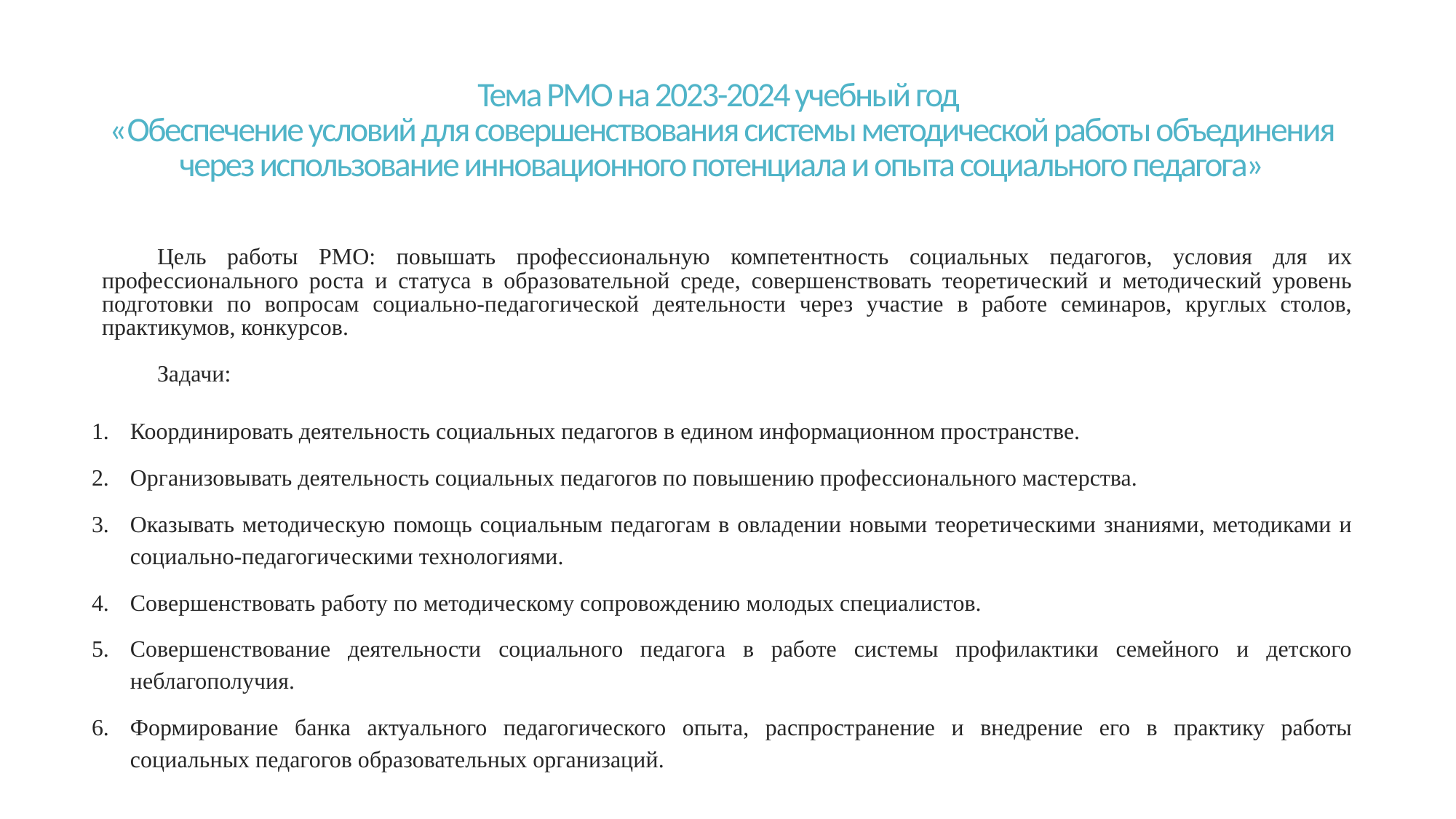

# Тема РМО на 2023-2024 учебный год «Обеспечение условий для совершенствования системы методической работы объединения через использование инновационного потенциала и опыта социального педагога»
Цель работы РМО: повышать профессиональную компетентность социальных педагогов, условия для их профессионального роста и статуса в образовательной среде, совершенствовать теоретический и методический уровень подготовки по вопросам социально-педагогической деятельности через участие в работе семинаров, круглых столов, практикумов, конкурсов.
Задачи:
Координировать деятельность социальных педагогов в едином информационном пространстве.
Организовывать деятельность социальных педагогов по повышению профессионального мастерства.
Оказывать методическую помощь социальным педагогам в овладении новыми теоретическими знаниями, методиками и социально-педагогическими технологиями.
Совершенствовать работу по методическому сопровождению молодых специалистов.
Совершенствование деятельности социального педагога в работе системы профилактики семейного и детского неблагополучия.
Формирование банка актуального педагогического опыта, распространение и внедрение его в практику работы социальных педагогов образовательных организаций.